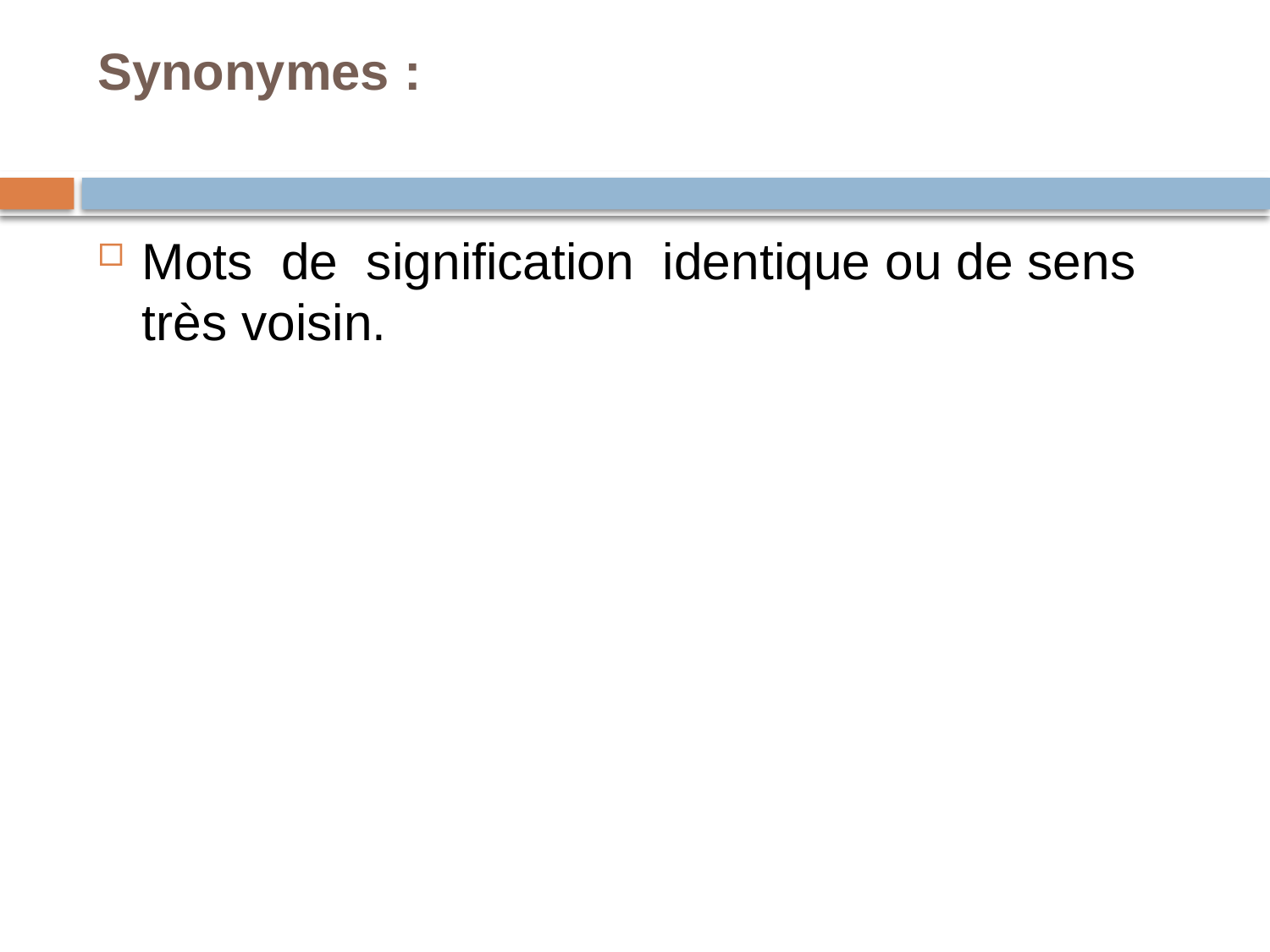

# Synonymes :
Mots  de  signification  identique ou de sens très voisin.